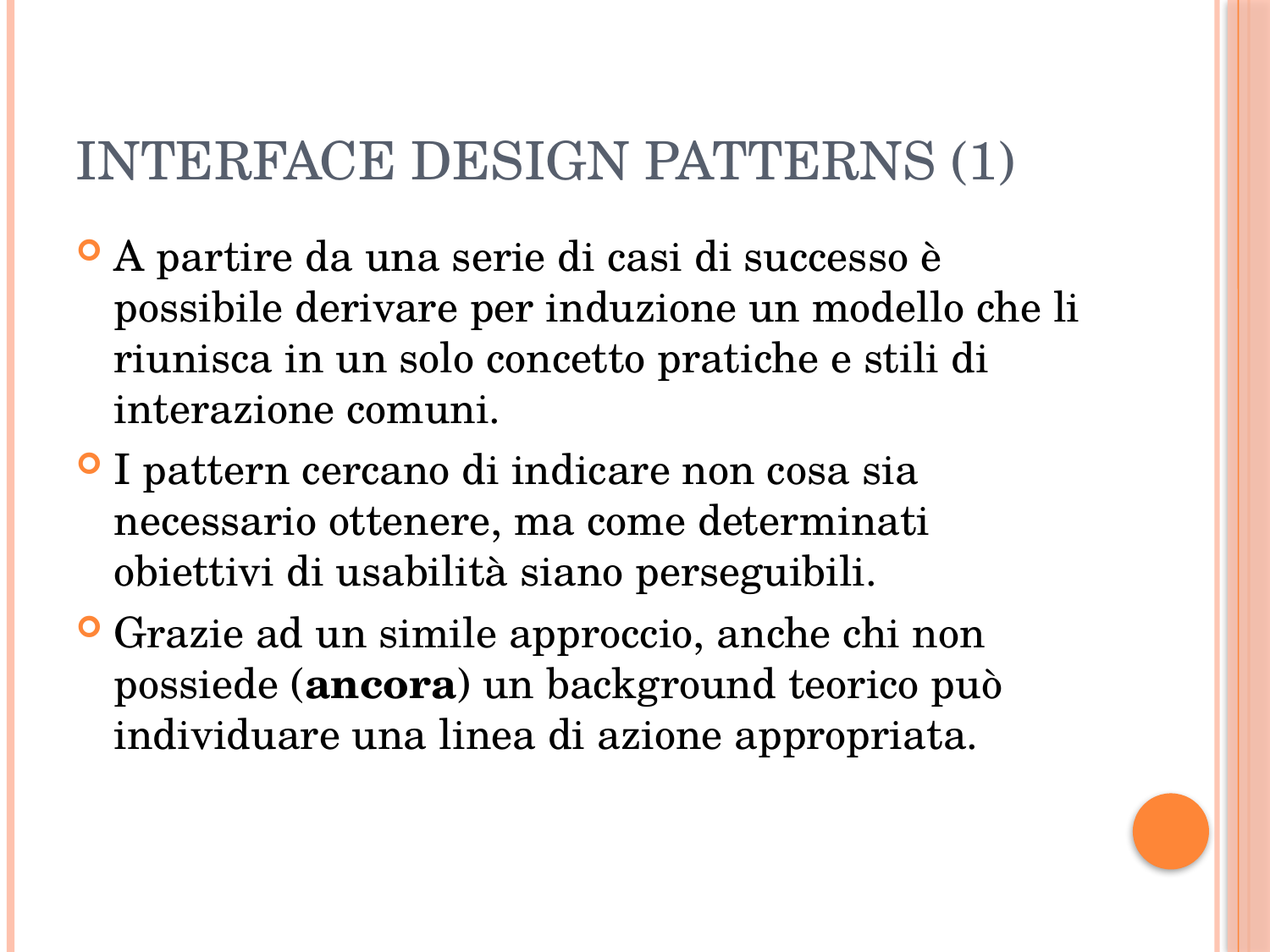

# Interface Design Patterns (1)
A partire da una serie di casi di successo è possibile derivare per induzione un modello che li riunisca in un solo concetto pratiche e stili di interazione comuni.
I pattern cercano di indicare non cosa sia necessario ottenere, ma come determinati obiettivi di usabilità siano perseguibili.
Grazie ad un simile approccio, anche chi non possiede (ancora) un background teorico può individuare una linea di azione appropriata.